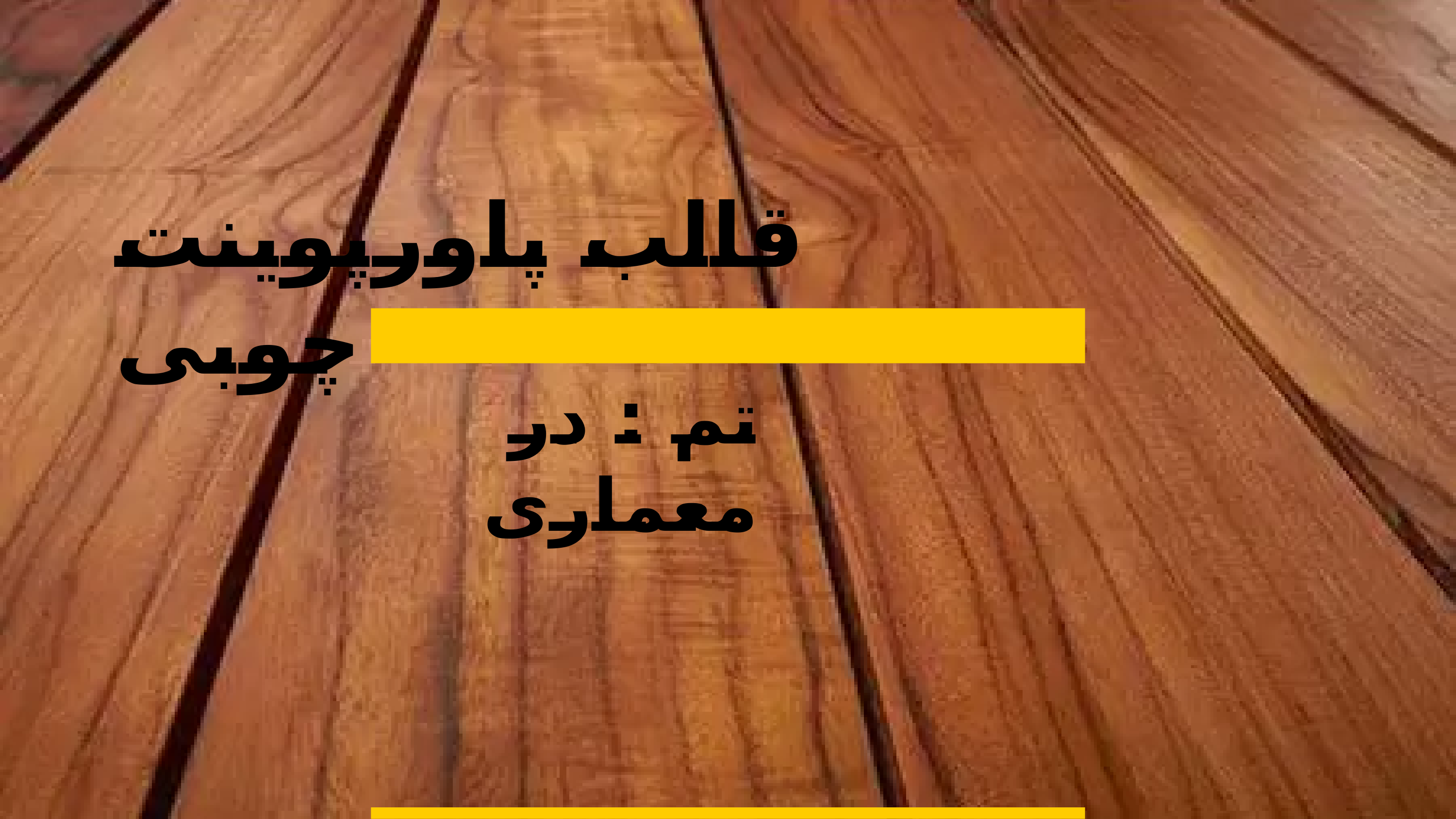

# قالب پاورپوینت چوبی

تم : در معماری